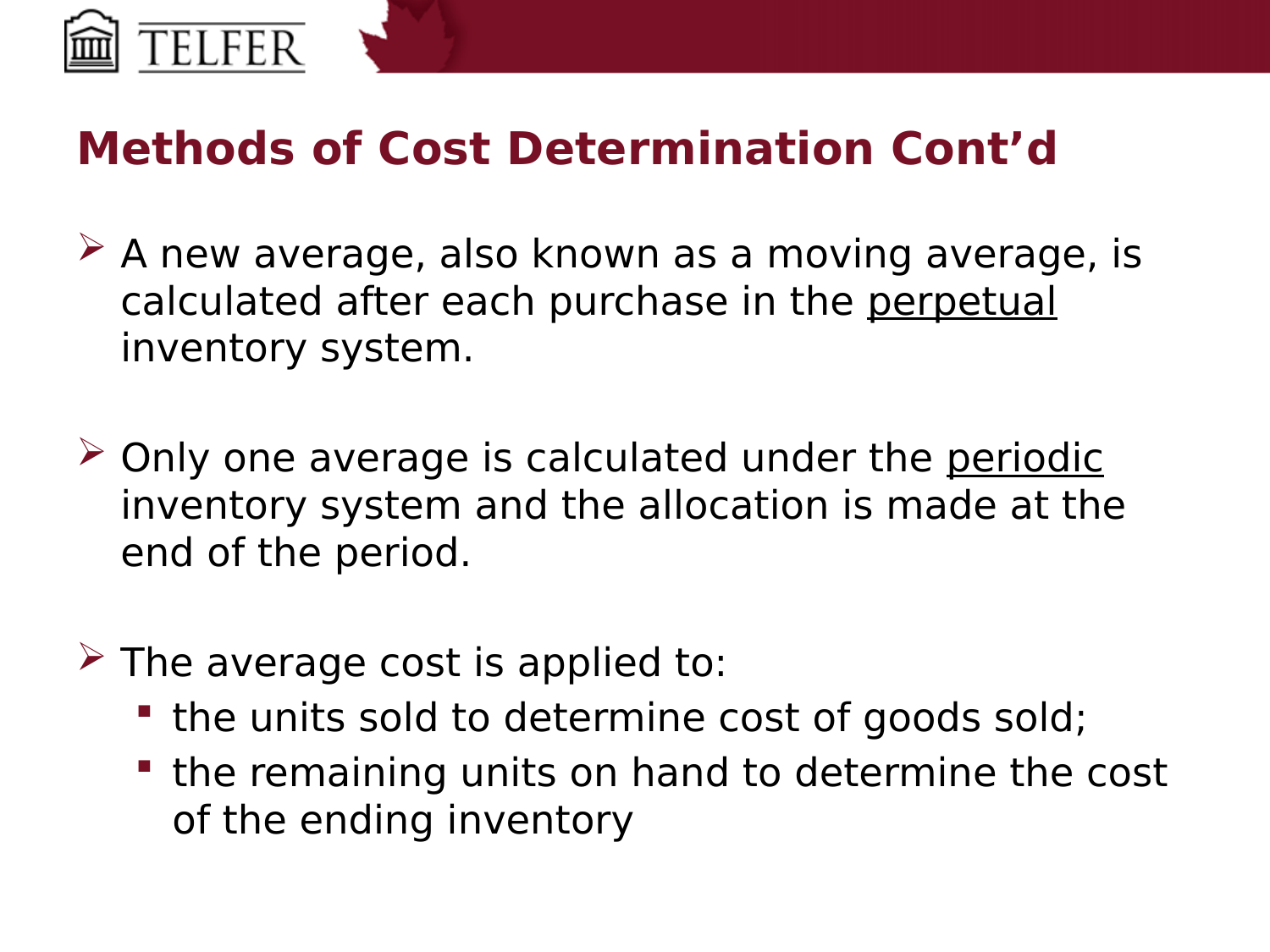

# Methods of Cost Determination Cont’d
A new average, also known as a moving average, is calculated after each purchase in the perpetual inventory system.

Only one average is calculated under the periodic inventory system and the allocation is made at the end of the period.

The average cost is applied to:
the units sold to determine cost of goods sold;
the remaining units on hand to determine the cost of the ending inventory